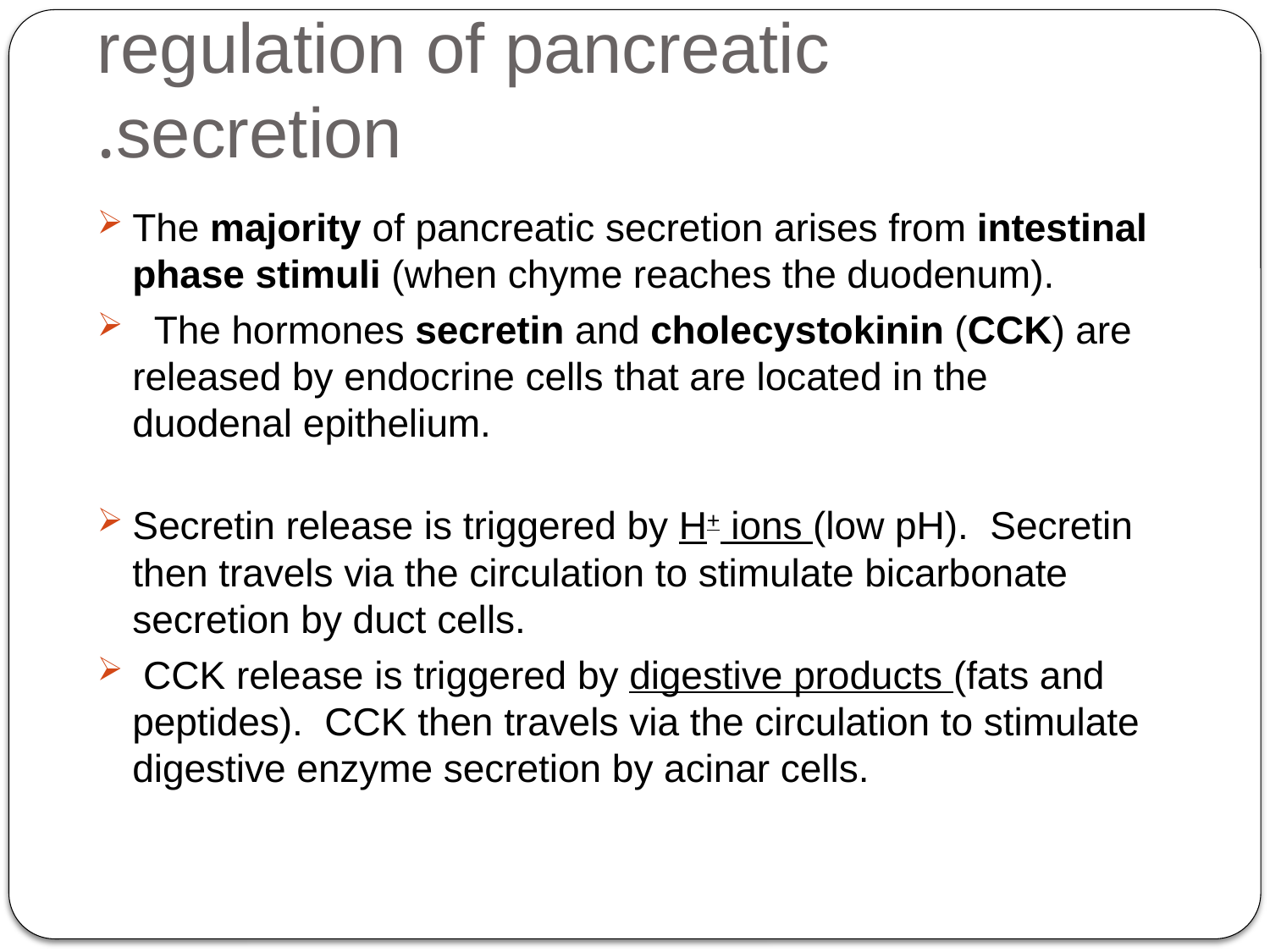

# regulation of pancreatic secretion.
The majority of pancreatic secretion arises from intestinal phase stimuli (when chyme reaches the duodenum).
  The hormones secretin and cholecystokinin (CCK) are released by endocrine cells that are located in the duodenal epithelium.
Secretin release is triggered by H+ ions (low pH).  Secretin then travels via the circulation to stimulate bicarbonate secretion by duct cells.
 CCK release is triggered by digestive products (fats and peptides).  CCK then travels via the circulation to stimulate digestive enzyme secretion by acinar cells.